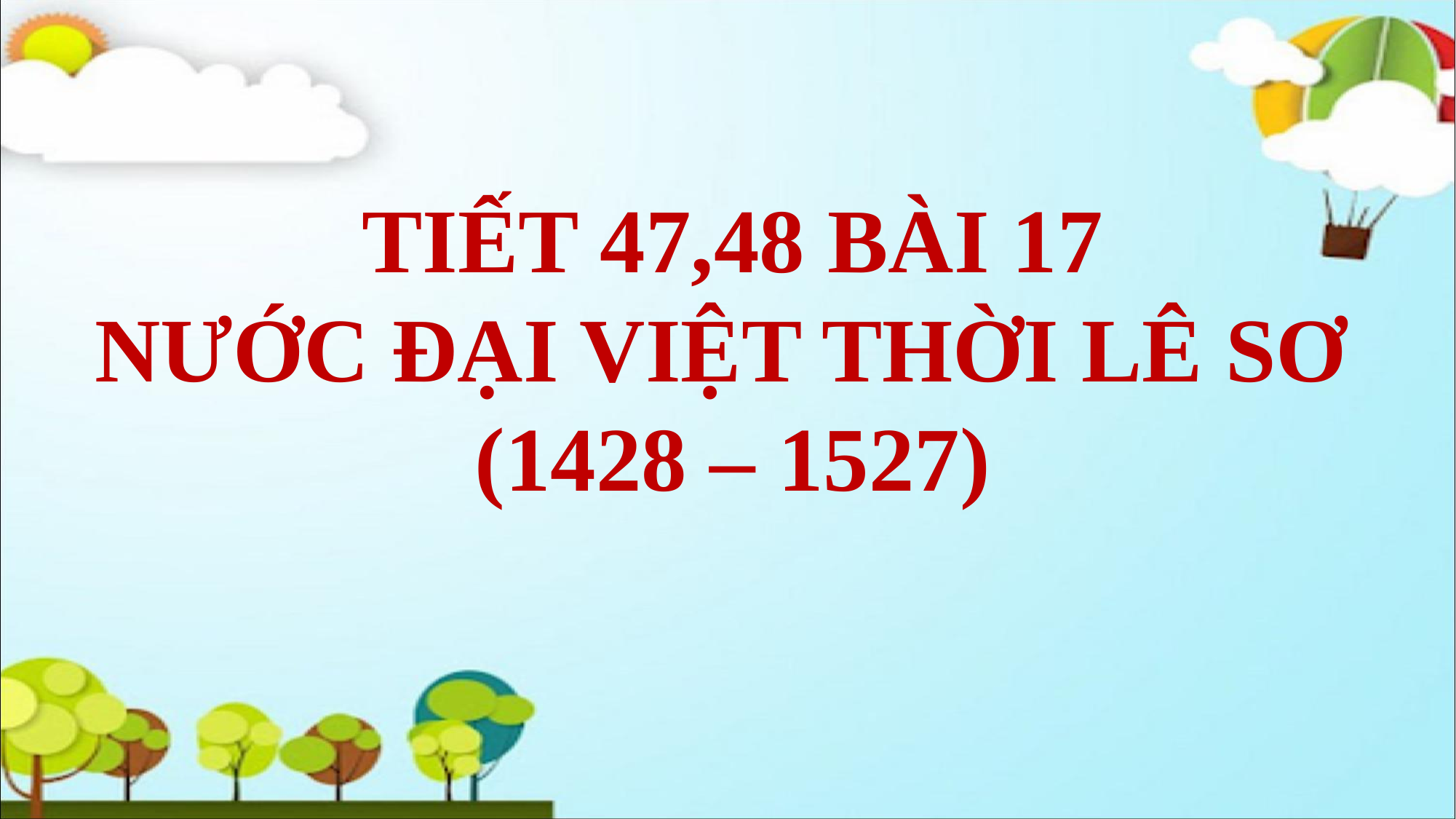

Tiết 47,48 BÀI 17
NƯỚC ĐẠI VIỆT THỜI LÊ SƠ
(1428 – 1527)